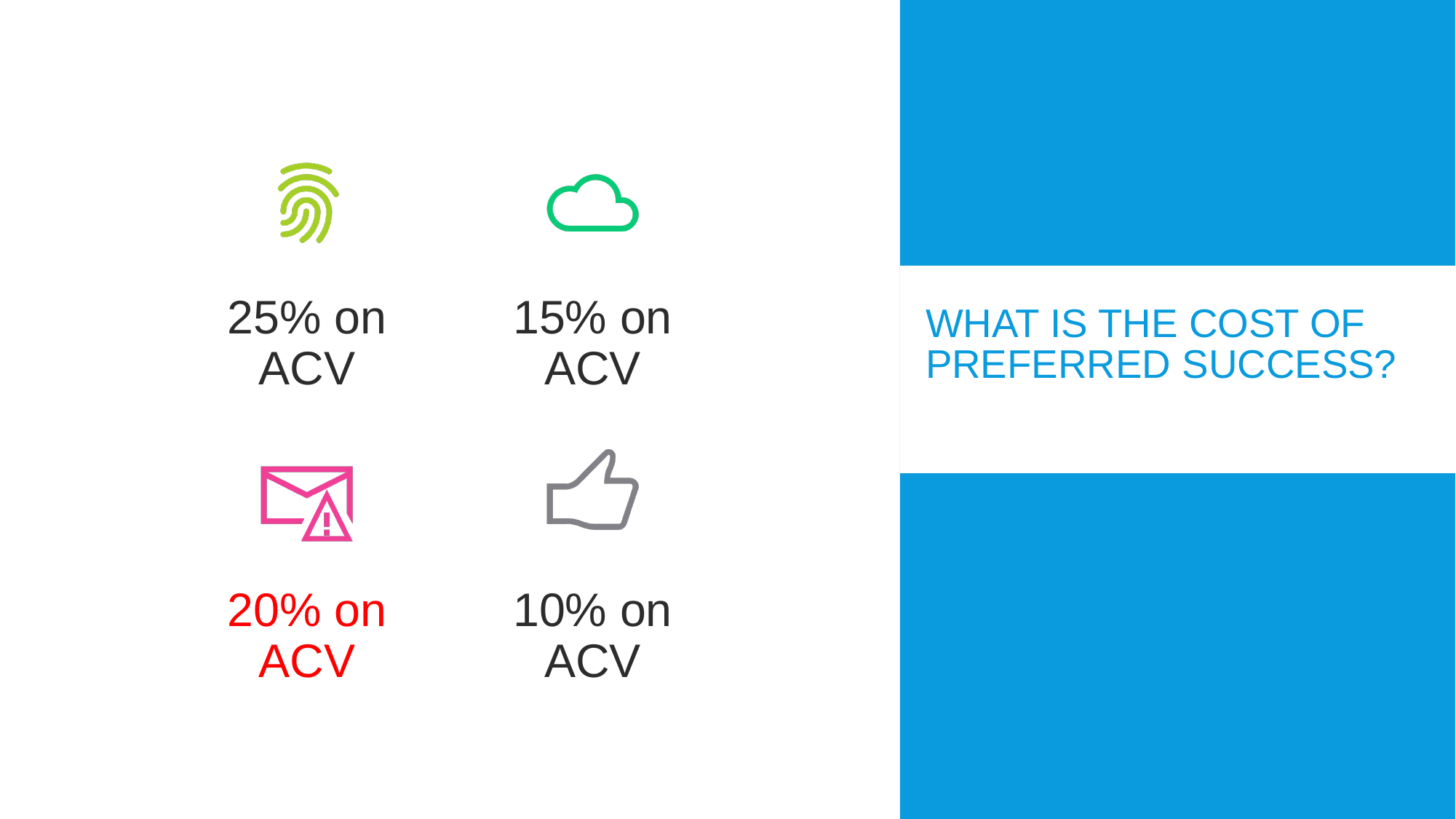

25% on ACV
15% on ACV
20% on ACV
10% on ACV

# What is the cost of Preferred Success?